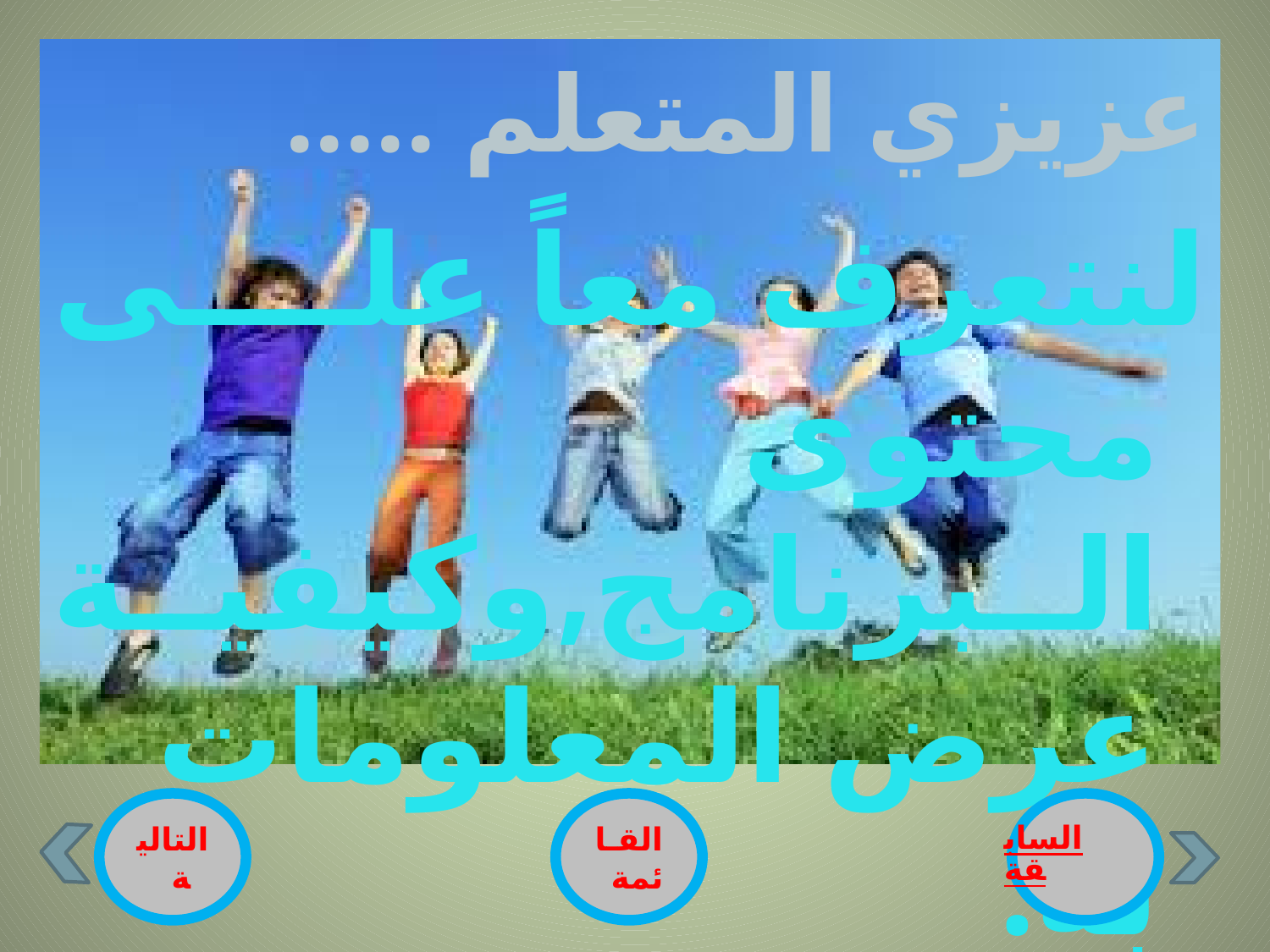

عزيزي المتعلم .....
لنتعرف معاً على محتوى البرنامج,وكيفية عرض المعلومات به.

التالية
القـائمة
السابقة